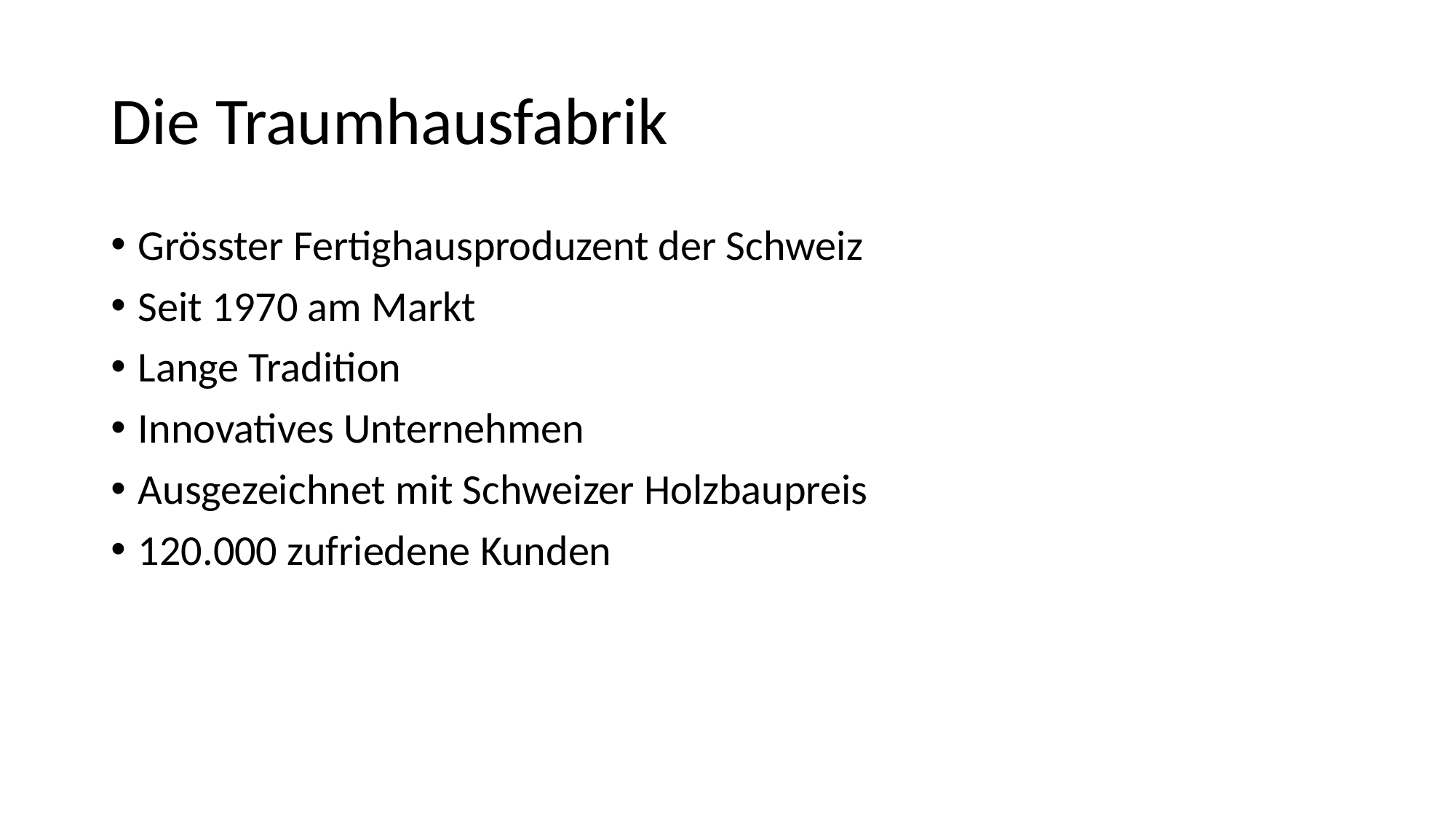

# Die Traumhausfabrik
Grösster Fertighausproduzent der Schweiz
Seit 1970 am Markt
Lange Tradition
Innovatives Unternehmen
Ausgezeichnet mit Schweizer Holzbaupreis
120.000 zufriedene Kunden